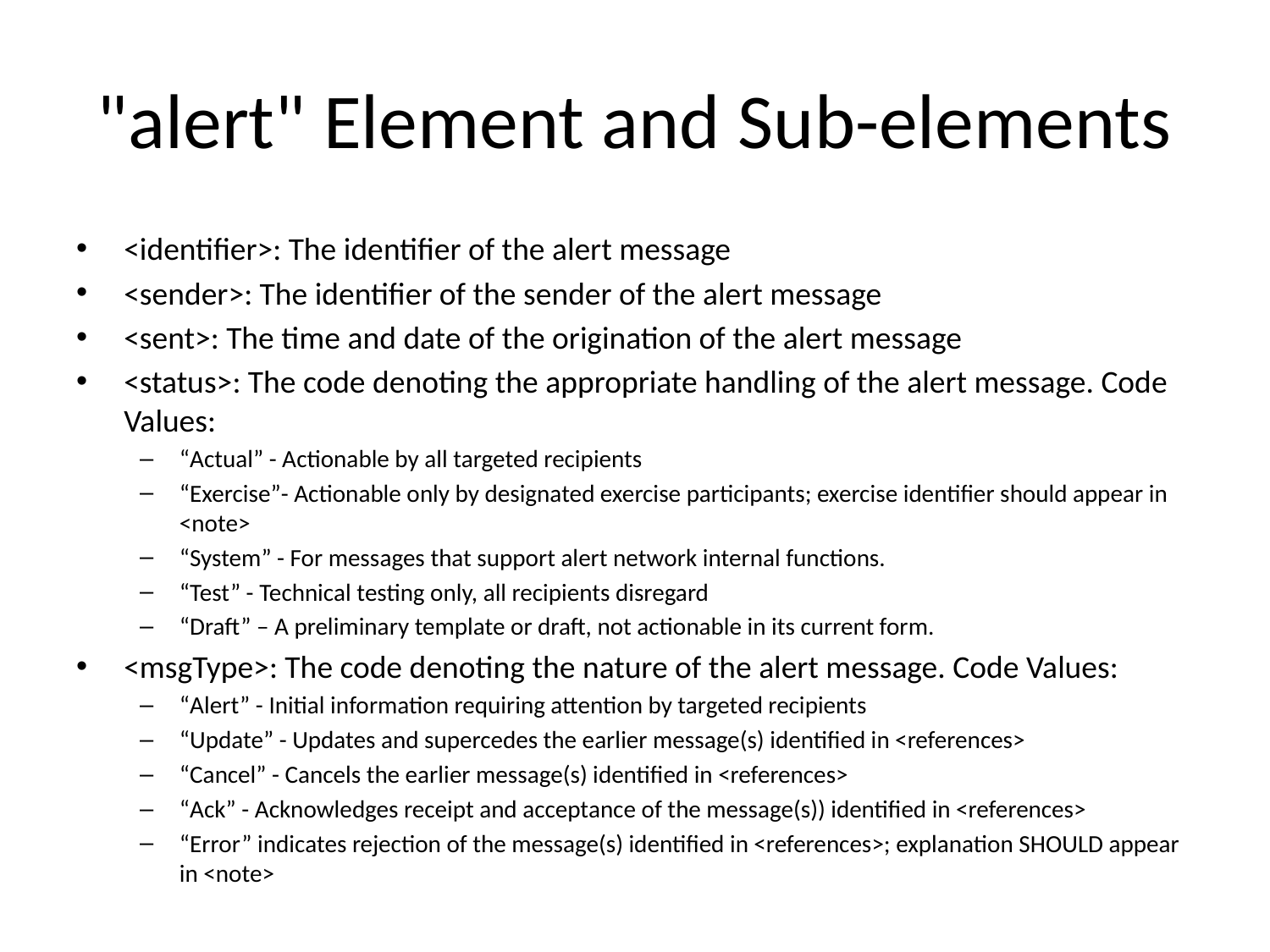

# "alert" Element and Sub-elements
<identifier>: The identifier of the alert message
<sender>: The identifier of the sender of the alert message
<sent>: The time and date of the origination of the alert message
<status>: The code denoting the appropriate handling of the alert message. Code Values:
“Actual” - Actionable by all targeted recipients
“Exercise”- Actionable only by designated exercise participants; exercise identifier should appear in <note>
“System” - For messages that support alert network internal functions.
“Test” - Technical testing only, all recipients disregard
“Draft” – A preliminary template or draft, not actionable in its current form.
<msgType>: The code denoting the nature of the alert message. Code Values:
“Alert” - Initial information requiring attention by targeted recipients
“Update” - Updates and supercedes the earlier message(s) identified in <references>
“Cancel” - Cancels the earlier message(s) identified in <references>
“Ack” - Acknowledges receipt and acceptance of the message(s)) identified in <references>
“Error” indicates rejection of the message(s) identified in <references>; explanation SHOULD appear in <note>